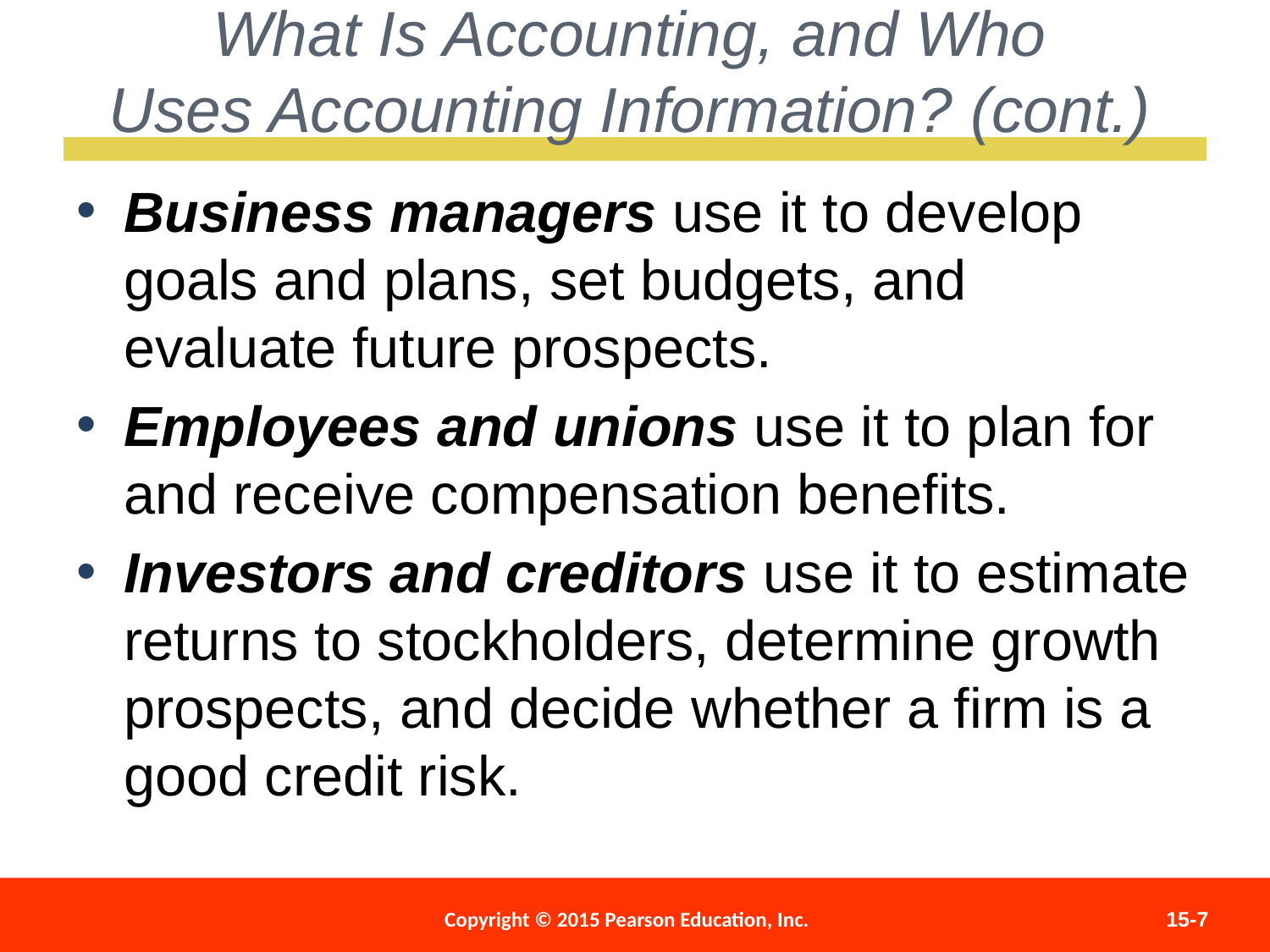

What Is Accounting, and Who
Uses Accounting Information? (cont.)
Business managers use it to develop goals and plans, set budgets, and evaluate future prospects.
Employees and unions use it to plan for and receive compensation benefits.
Investors and creditors use it to estimate returns to stockholders, determine growth prospects, and decide whether a firm is a good credit risk.